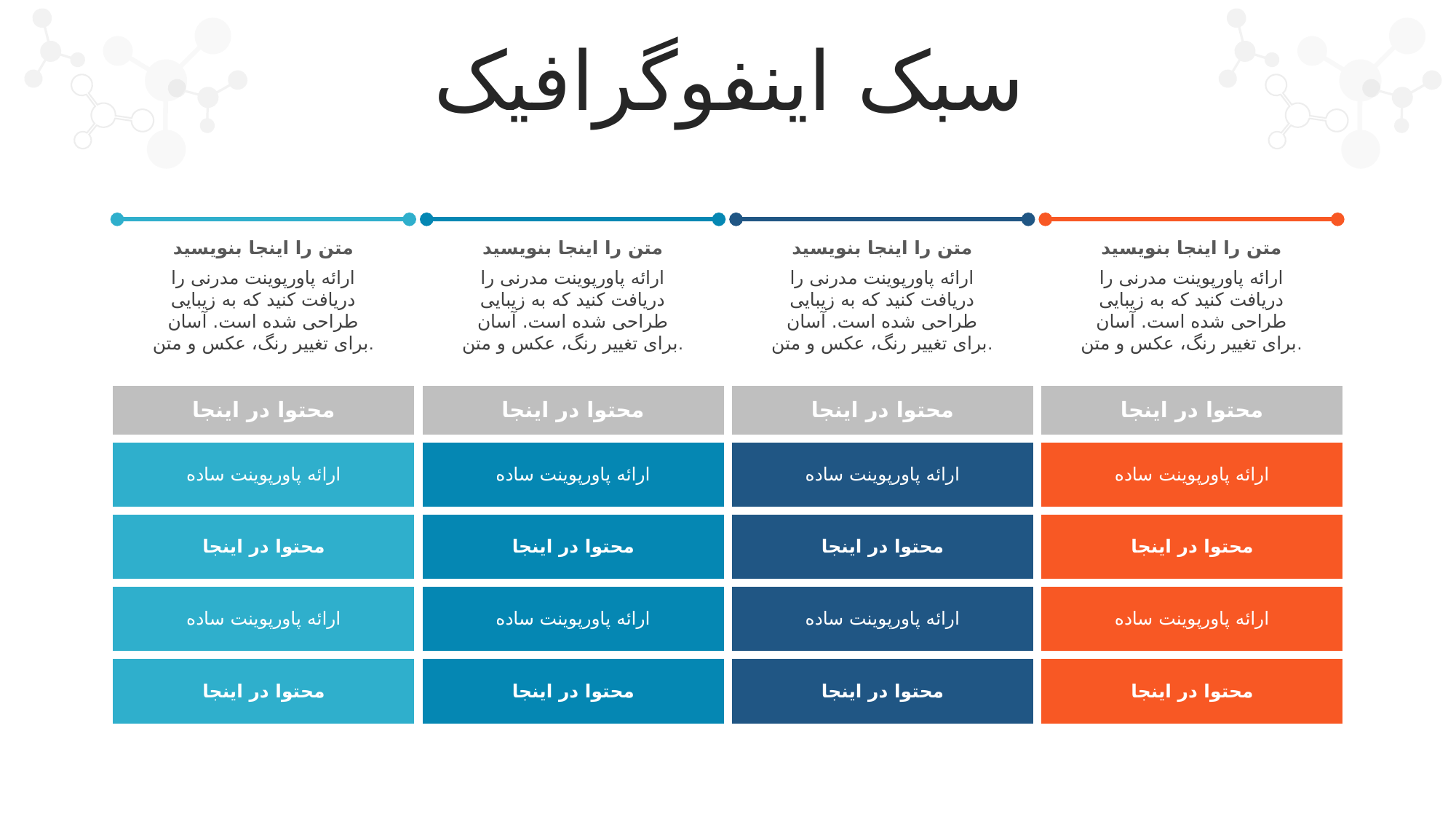

سبک اینفوگرافیک
متن را اینجا بنویسید
ارائه پاورپوینت مدرنی را دریافت کنید که به زیبایی طراحی شده است. آسان برای تغییر رنگ، عکس و متن.
متن را اینجا بنویسید
ارائه پاورپوینت مدرنی را دریافت کنید که به زیبایی طراحی شده است. آسان برای تغییر رنگ، عکس و متن.
متن را اینجا بنویسید
ارائه پاورپوینت مدرنی را دریافت کنید که به زیبایی طراحی شده است. آسان برای تغییر رنگ، عکس و متن.
متن را اینجا بنویسید
ارائه پاورپوینت مدرنی را دریافت کنید که به زیبایی طراحی شده است. آسان برای تغییر رنگ، عکس و متن.
| محتوا در اینجا | محتوا در اینجا | محتوا در اینجا | محتوا در اینجا |
| --- | --- | --- | --- |
| ارائه پاورپوینت ساده | ارائه پاورپوینت ساده | ارائه پاورپوینت ساده | ارائه پاورپوینت ساده |
| محتوا در اینجا | محتوا در اینجا | محتوا در اینجا | محتوا در اینجا |
| ارائه پاورپوینت ساده | ارائه پاورپوینت ساده | ارائه پاورپوینت ساده | ارائه پاورپوینت ساده |
| محتوا در اینجا | محتوا در اینجا | محتوا در اینجا | محتوا در اینجا |